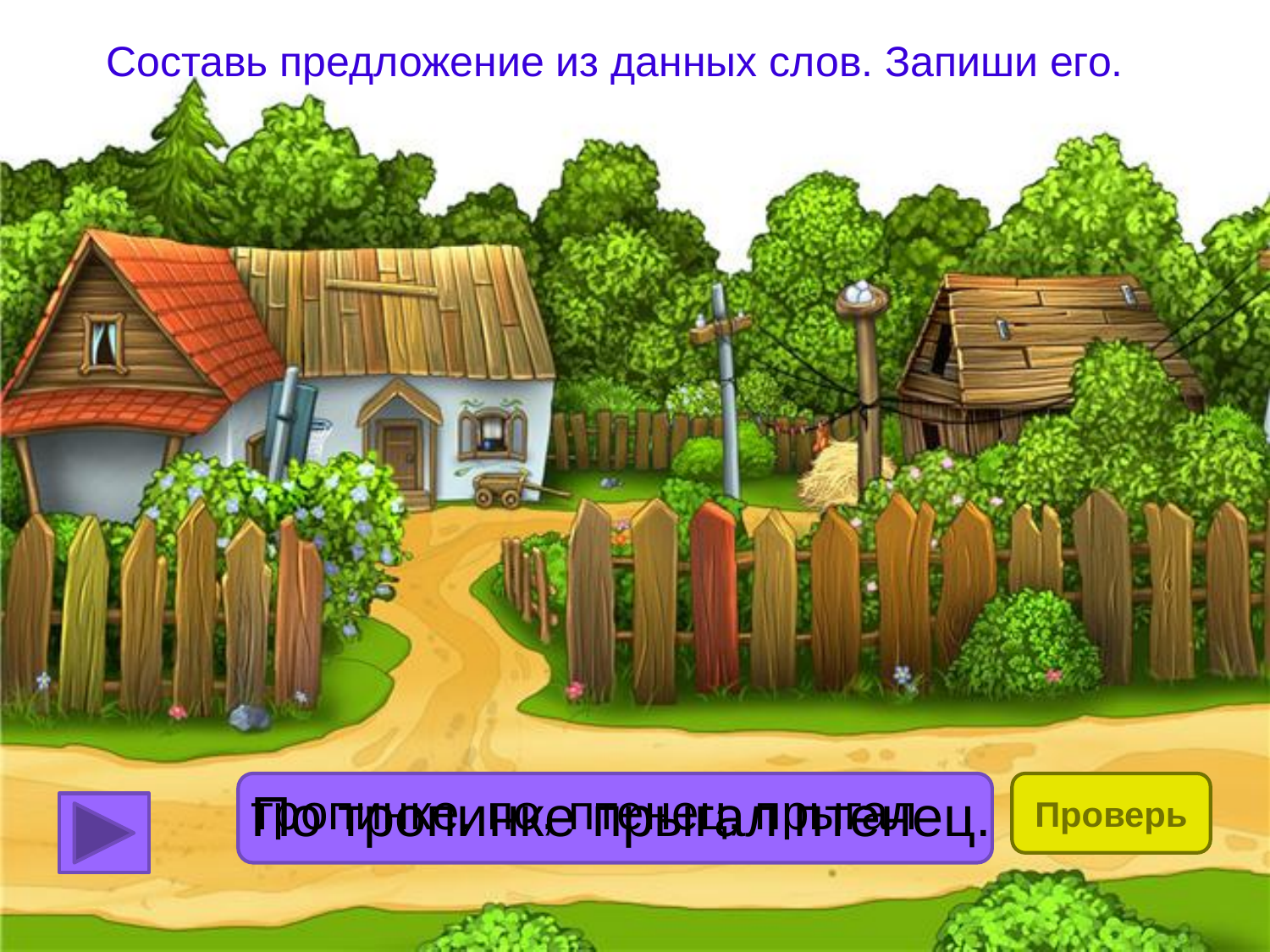

# Составь предложение из данных слов. Запиши его.

тропинке, по, птенец, прыгал
По тропинке прыгал птенец.
Проверь